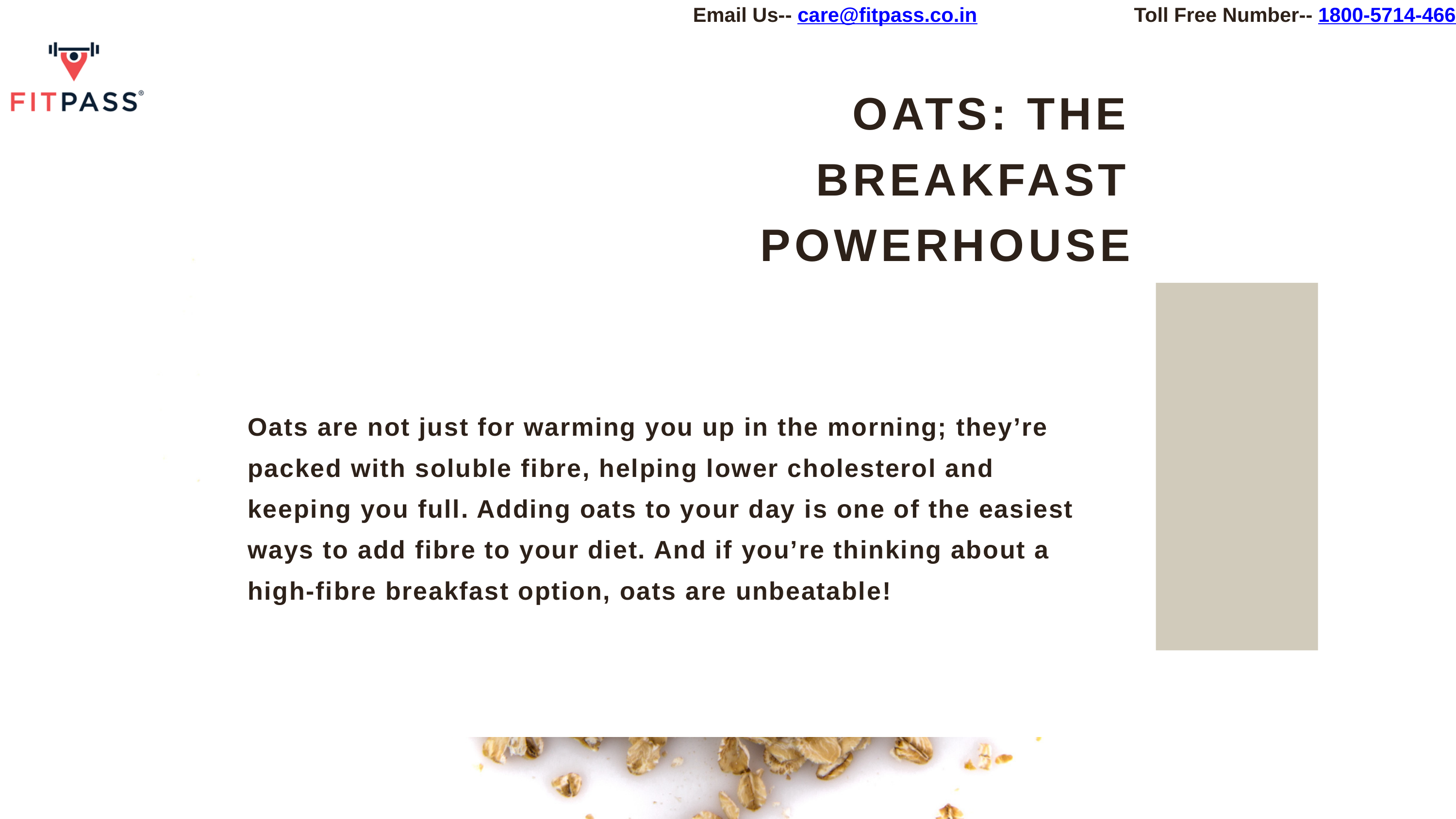

Email Us-- care@fitpass.co.in
Toll Free Number-- 1800-5714-466
OATS: THE BREAKFAST POWERHOUSE

Oats are not just for warming you up in the morning; they’re packed with soluble fibre, helping lower cholesterol and keeping you full. Adding oats to your day is one of the easiest ways to add fibre to your diet. And if you’re thinking about a high-fibre breakfast option, oats are unbeatable!